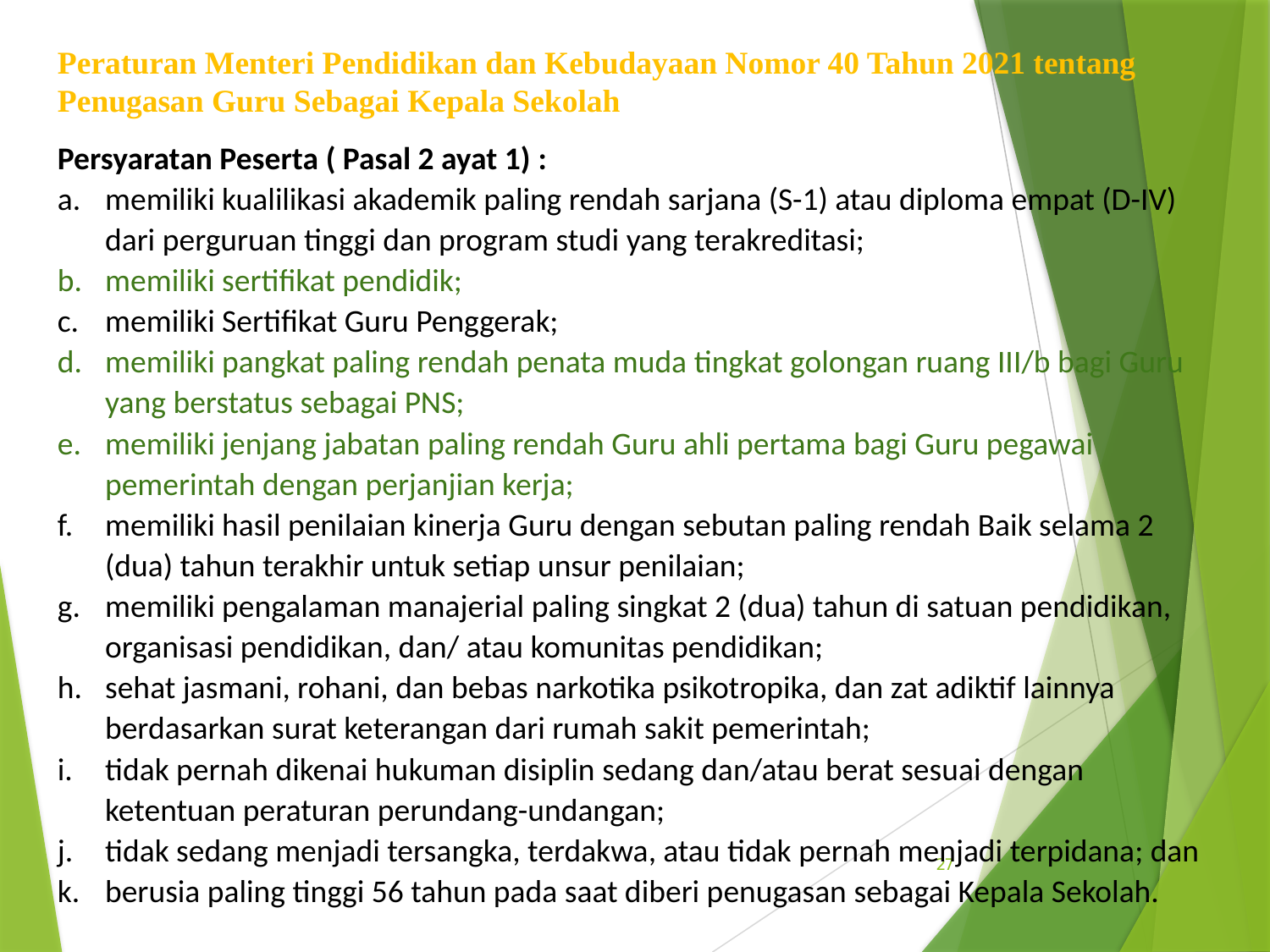

Peraturan Menteri Pendidikan dan Kebudayaan Nomor 40 Tahun 2021 tentang Penugasan Guru Sebagai Kepala Sekolah
Persyaratan Peserta ( Pasal 2 ayat 1) :
memiliki kualilikasi akademik paling rendah sarjana (S-1) atau diploma empat (D-IV) dari perguruan tinggi dan program studi yang terakreditasi;
memiliki sertifikat pendidik;
memiliki Sertifikat Guru Penggerak;
memiliki pangkat paling rendah penata muda tingkat golongan ruang III/b bagi Guru yang berstatus sebagai PNS;
memiliki jenjang jabatan paling rendah Guru ahli pertama bagi Guru pegawai pemerintah dengan perjanjian kerja;
memiliki hasil penilaian kinerja Guru dengan sebutan paling rendah Baik selama 2 (dua) tahun terakhir untuk setiap unsur penilaian;
memiliki pengalaman manajerial paling singkat 2 (dua) tahun di satuan pendidikan, organisasi pendidikan, dan/ atau komunitas pendidikan;
sehat jasmani, rohani, dan bebas narkotika psikotropika, dan zat adiktif lainnya berdasarkan surat keterangan dari rumah sakit pemerintah;
tidak pernah dikenai hukuman disiplin sedang dan/atau berat sesuai dengan ketentuan peraturan perundang-undangan;
tidak sedang menjadi tersangka, terdakwa, atau tidak pernah menjadi terpidana; dan
berusia paling tinggi 56 tahun pada saat diberi penugasan sebagai Kepala Sekolah.

27